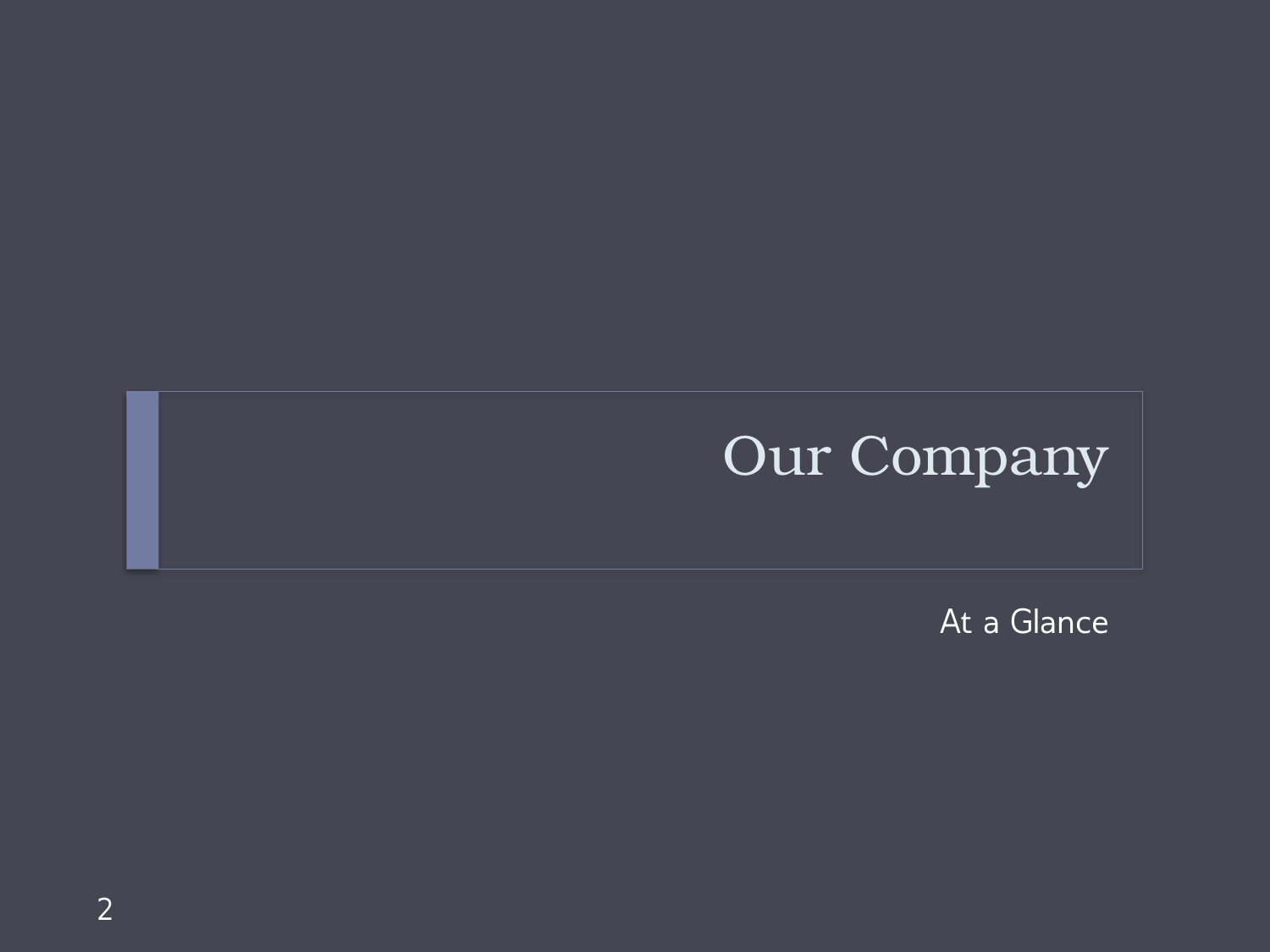

# Our Company
At a Glance
2